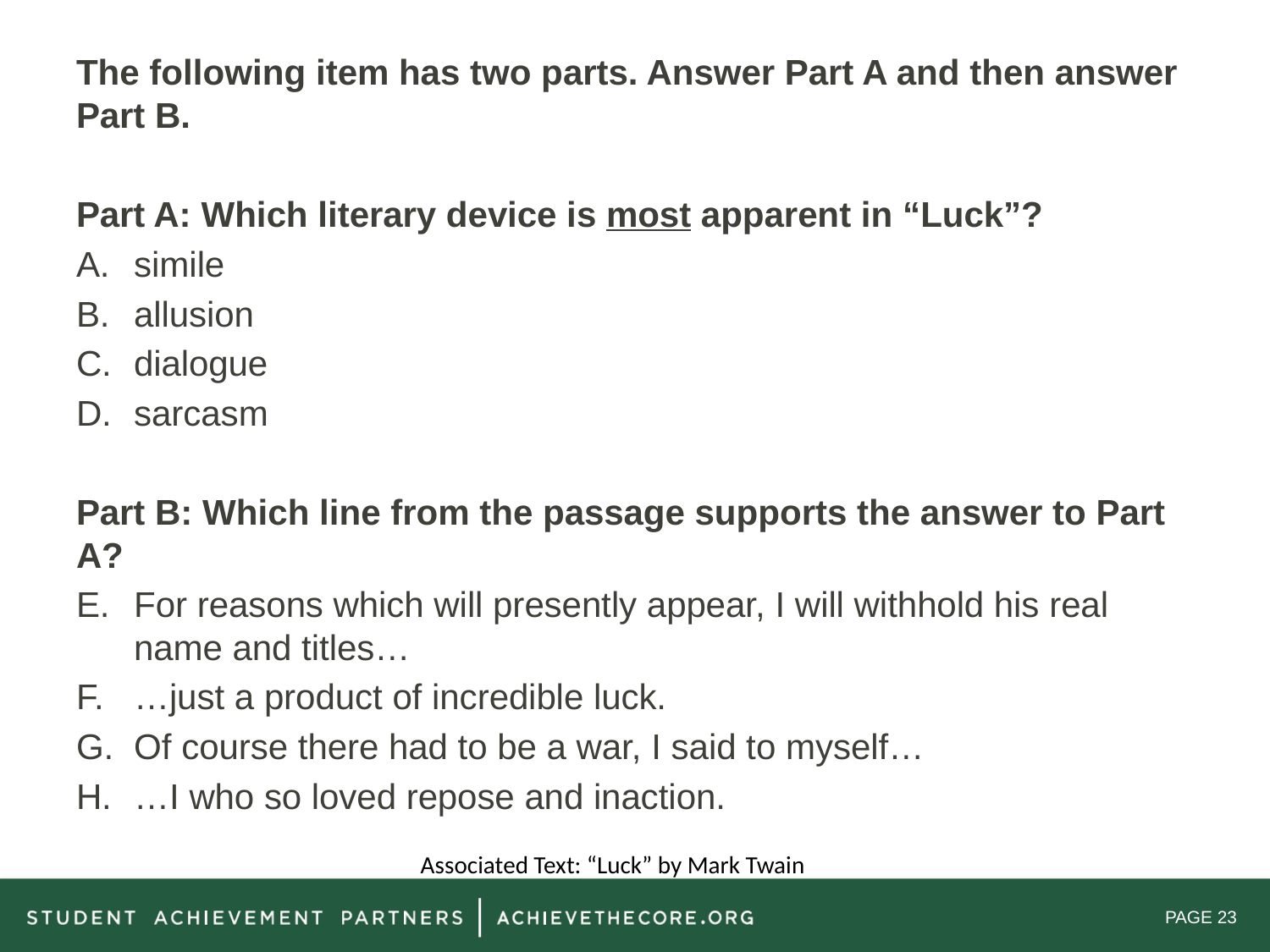

The following item has two parts. Answer Part A and then answer Part B.

Part A: Which literary device is most apparent in “Luck”?
simile
allusion
dialogue
sarcasm

Part B: Which line from the passage supports the answer to Part A?
For reasons which will presently appear, I will withhold his real name and titles…
…just a product of incredible luck.
Of course there had to be a war, I said to myself…
…I who so loved repose and inaction.
Associated Text: “Luck” by Mark Twain